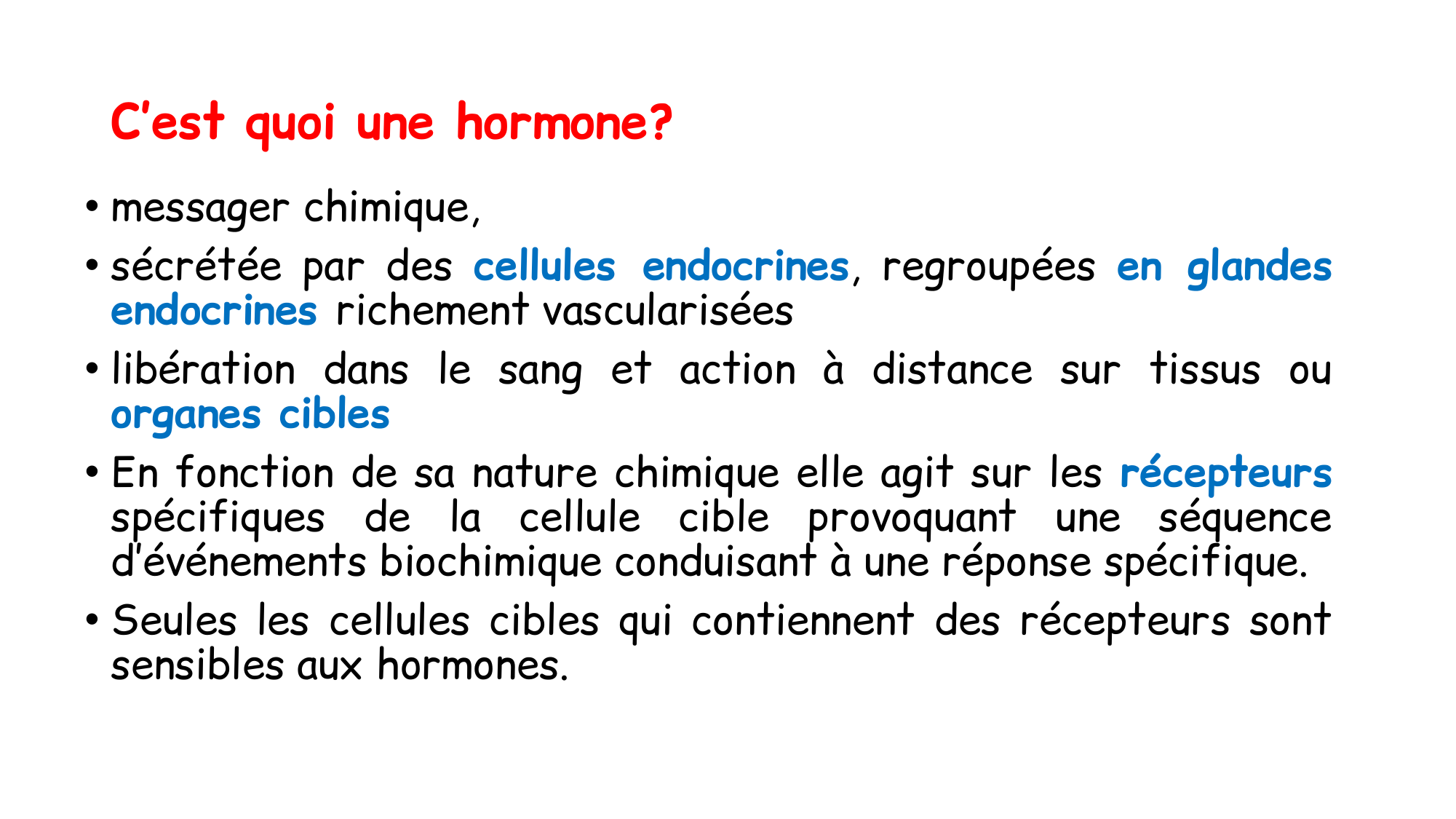

# C’est quoi une hormone?
messager chimique,
sécrétée par des cellules endocrines, regroupées en glandes endocrines richement vascularisées
libération dans le sang et action à distance sur tissus ou organes cibles
En fonction de sa nature chimique elle agit sur les récepteurs spécifiques de la cellule cible provoquant une séquence d’événements biochimique conduisant à une réponse spécifique.
Seules les cellules cibles qui contiennent des récepteurs sont sensibles aux hormones.